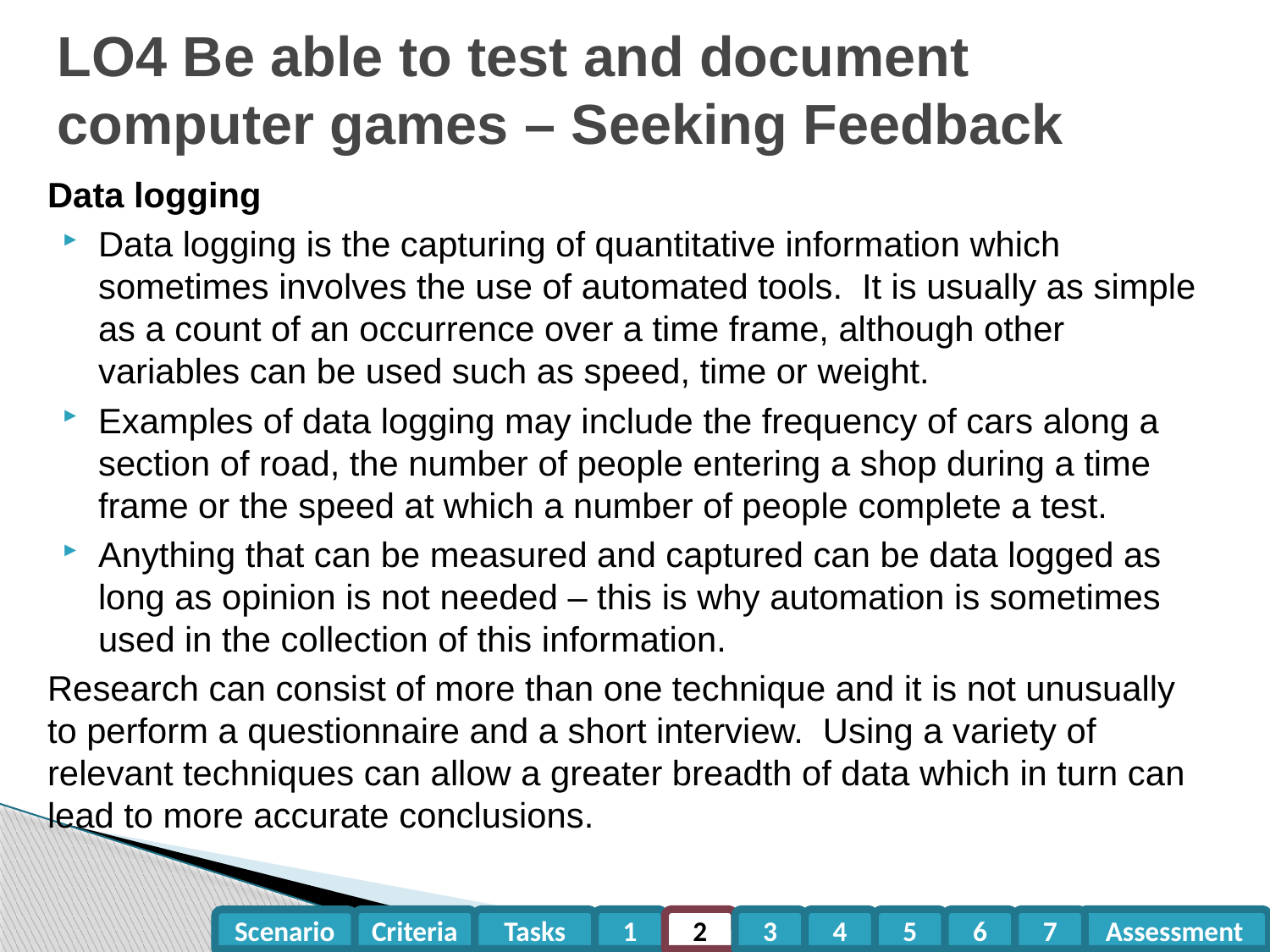

# LO4 Be able to test and document computer games – Seeking Feedback
Data logging
Data logging is the capturing of quantitative information which sometimes involves the use of automated tools.  It is usually as simple as a count of an occurrence over a time frame, although other variables can be used such as speed, time or weight.
Examples of data logging may include the frequency of cars along a section of road, the number of people entering a shop during a time frame or the speed at which a number of people complete a test.
Anything that can be measured and captured can be data logged as long as opinion is not needed – this is why automation is sometimes used in the collection of this information.
Research can consist of more than one technique and it is not unusually to perform a questionnaire and a short interview.  Using a variety of relevant techniques can allow a greater breadth of data which in turn can lead to more accurate conclusions.

Criteria
Tasks
1
2
3
4
5
6
7
Assessment
Scenario